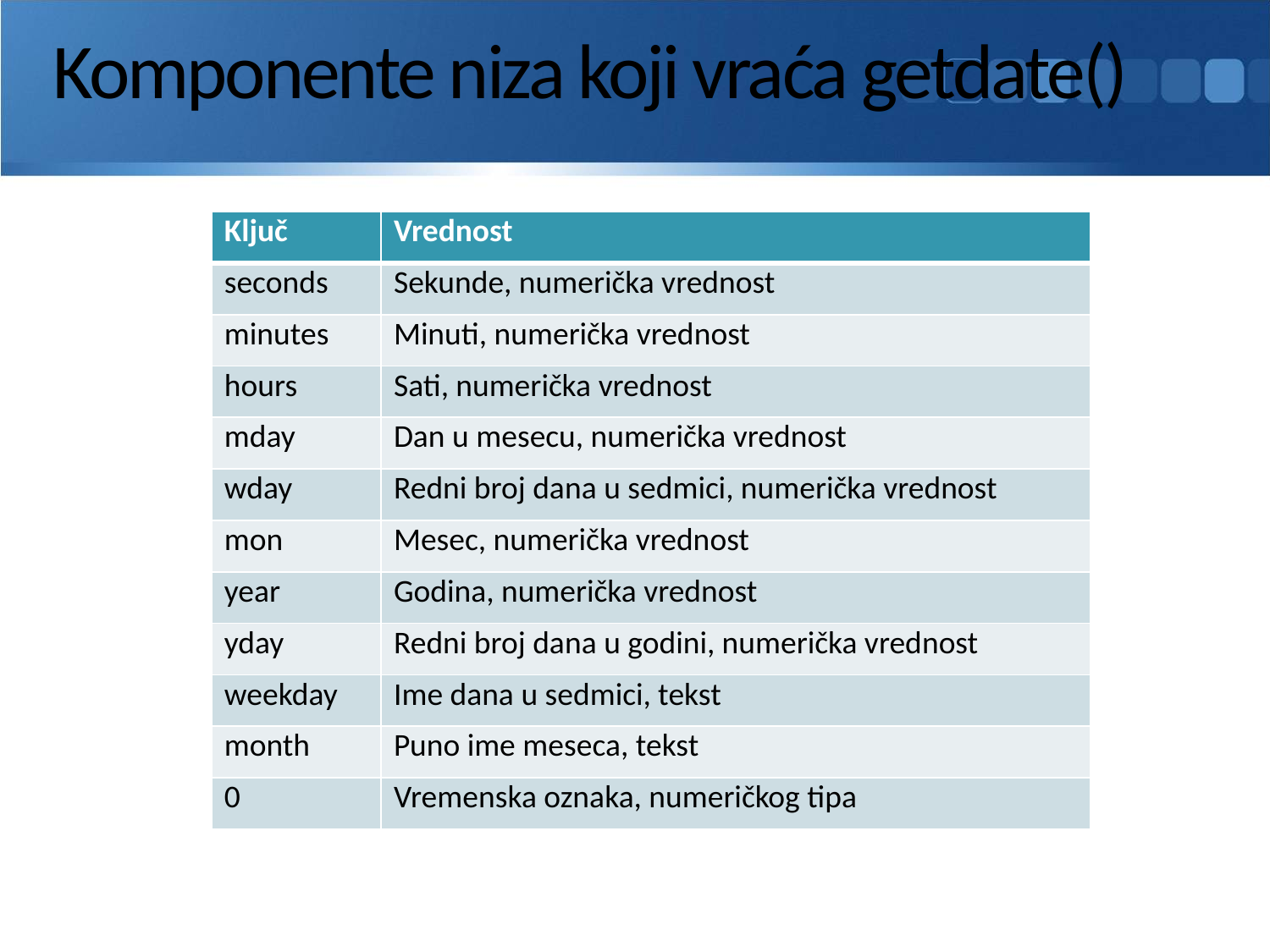

# Komponente niza koji vraća getdate()
| Ključ | Vrednost |
| --- | --- |
| seconds | Sekunde, numerička vrednost |
| minutes | Minuti, numerička vrednost |
| hours | Sati, numerička vrednost |
| mday | Dan u mesecu, numerička vrednost |
| wday | Redni broj dana u sedmici, numerička vrednost |
| mon | Mesec, numerička vrednost |
| year | Godina, numerička vrednost |
| yday | Redni broj dana u godini, numerička vrednost |
| weekday | Ime dana u sedmici, tekst |
| month | Puno ime meseca, tekst |
| 0 | Vremenska oznaka, numeričkog tipa |